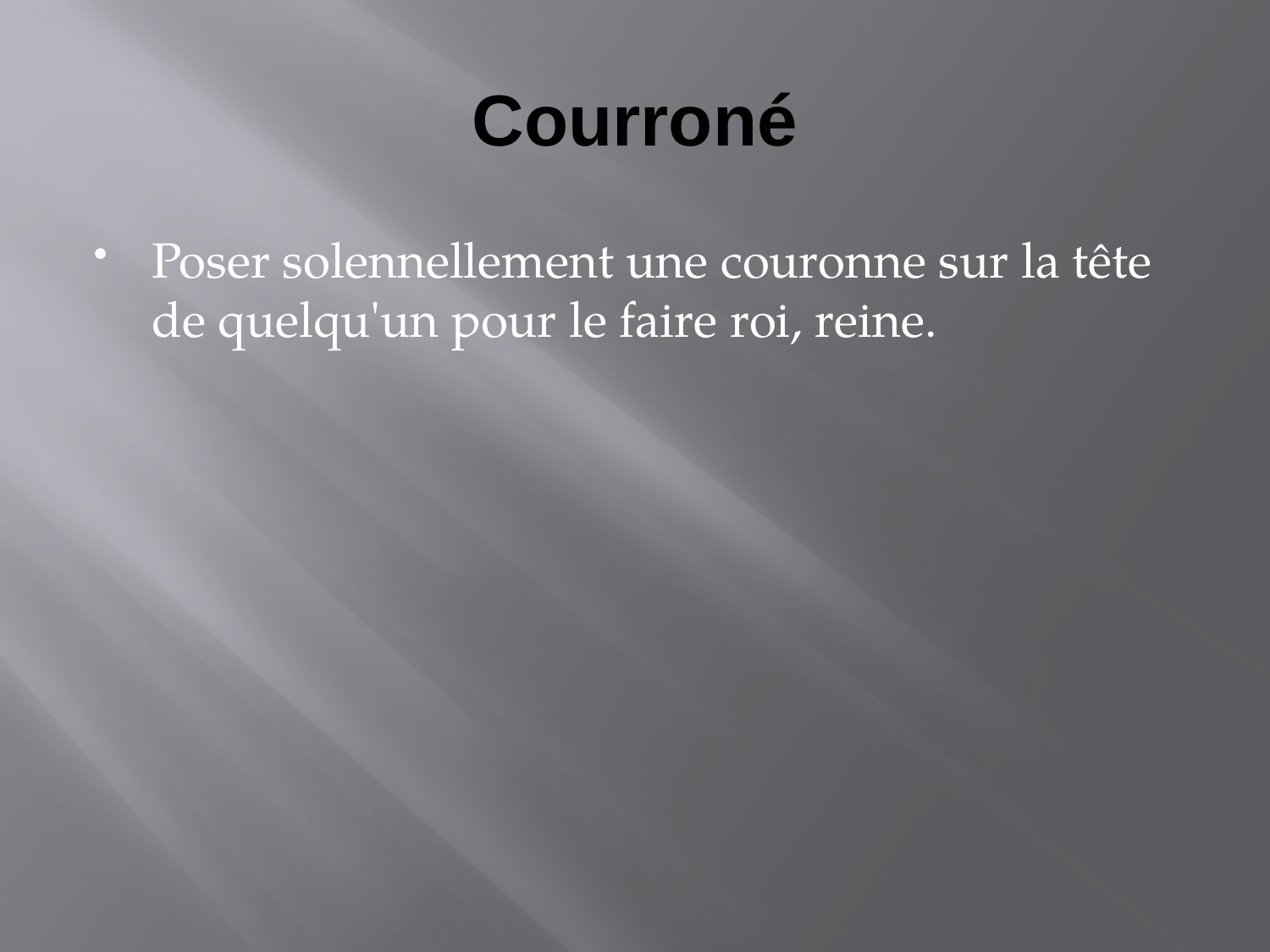

# Courroné
Poser solennellement une couronne sur la tête de quelqu'un pour le faire roi, reine.